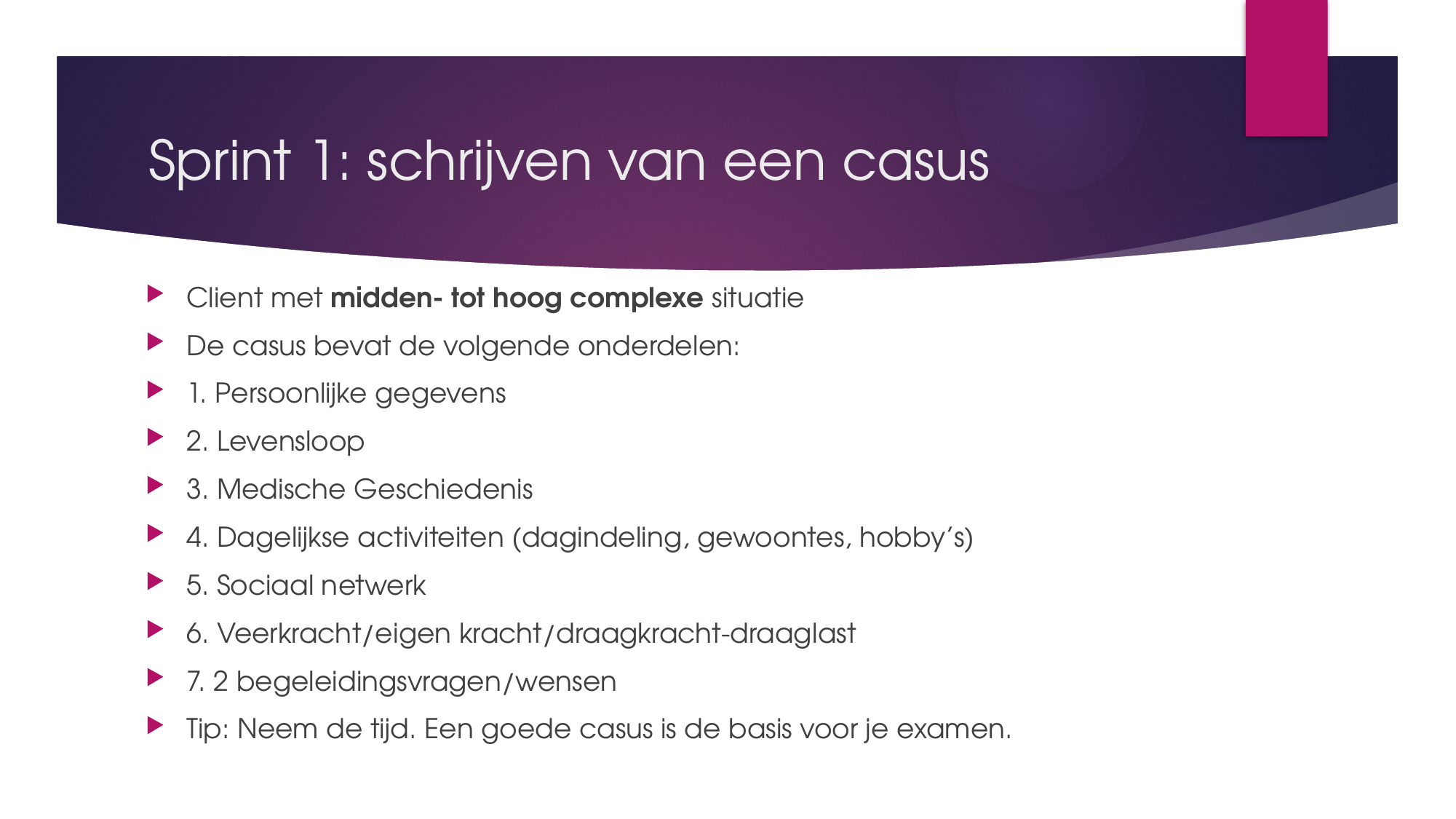

# Sprint 1: schrijven van een casus
Client met midden- tot hoog complexe situatie
De casus bevat de volgende onderdelen:
1. Persoonlijke gegevens
2. Levensloop
3. Medische Geschiedenis
4. Dagelijkse activiteiten (dagindeling, gewoontes, hobby’s)
5. Sociaal netwerk
6. Veerkracht/eigen kracht/draagkracht-draaglast
7. 2 begeleidingsvragen/wensen
Tip: Neem de tijd. Een goede casus is de basis voor je examen.